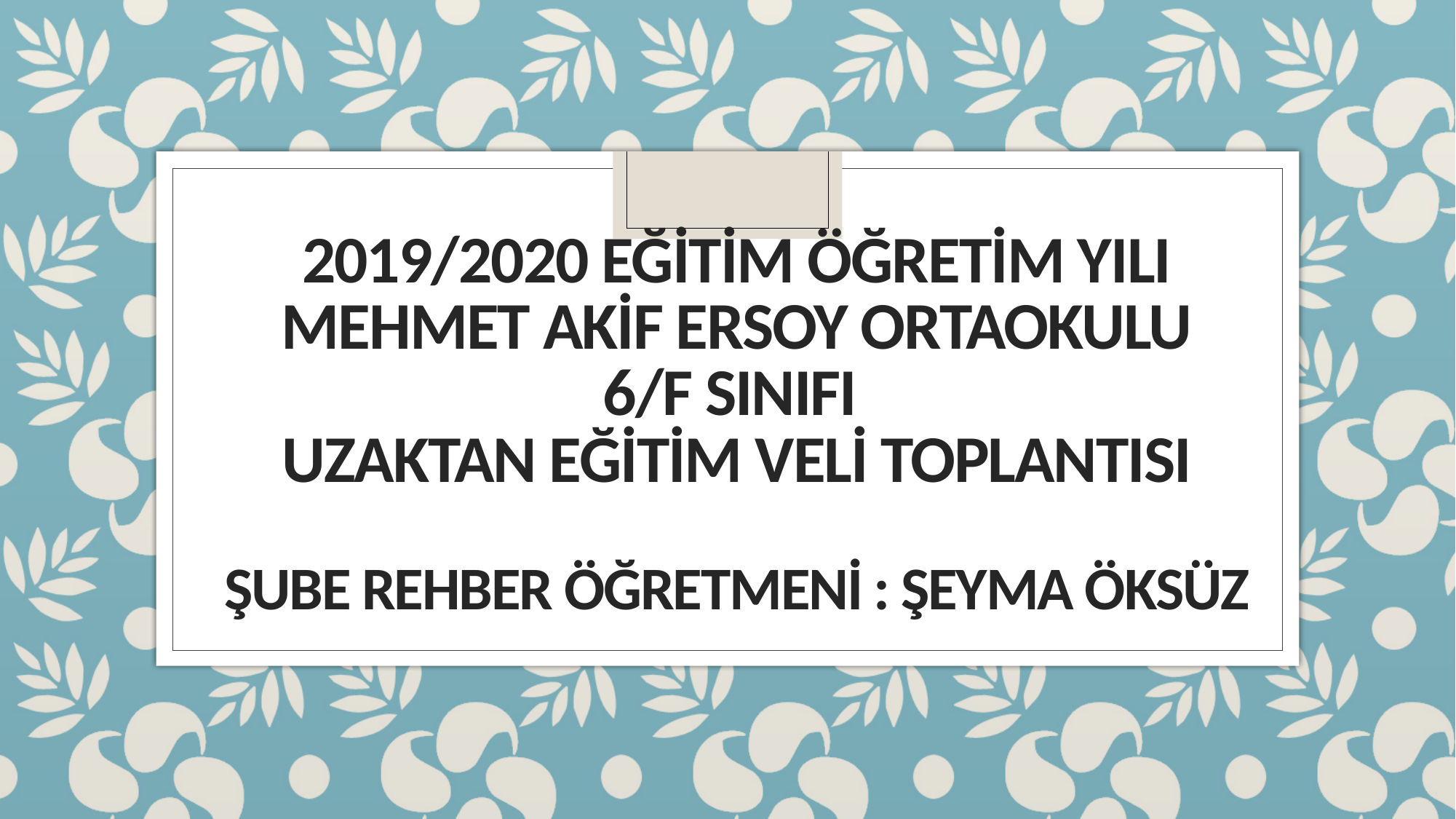

# 2019/2020 eğitim öğretim yılı Mehmet akif Ersoy ortaokulu 6/f sınıfı uzaktan eğitim veli toplantısı şube rehber öğretmeni : şeyma öksüz